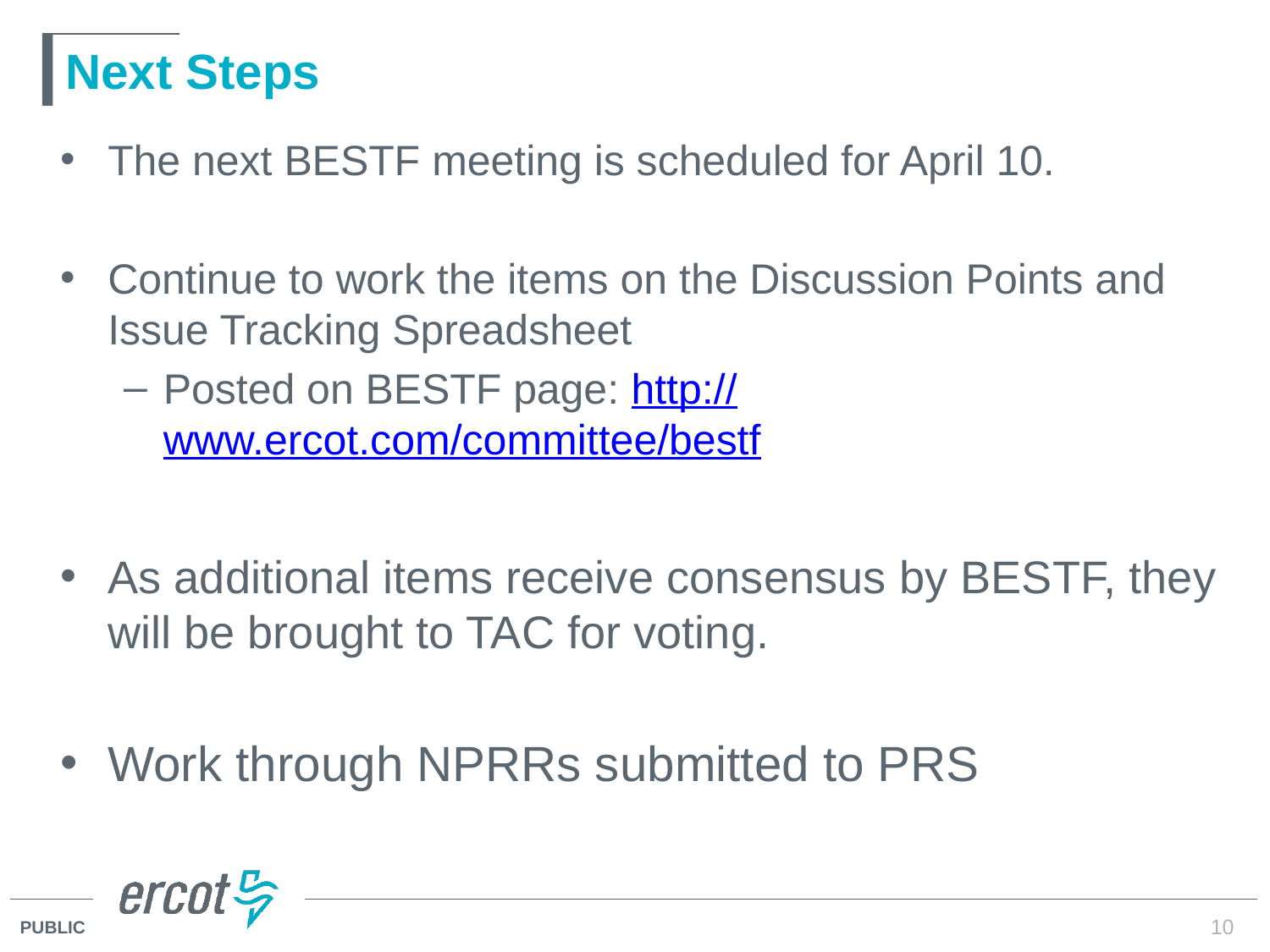

# Next Steps
The next BESTF meeting is scheduled for April 10.

Continue to work the items on the Discussion Points and Issue Tracking Spreadsheet
Posted on BESTF page: http://www.ercot.com/committee/bestf

As additional items receive consensus by BESTF, they will be brought to TAC for voting.

Work through NPRRs submitted to PRS

10